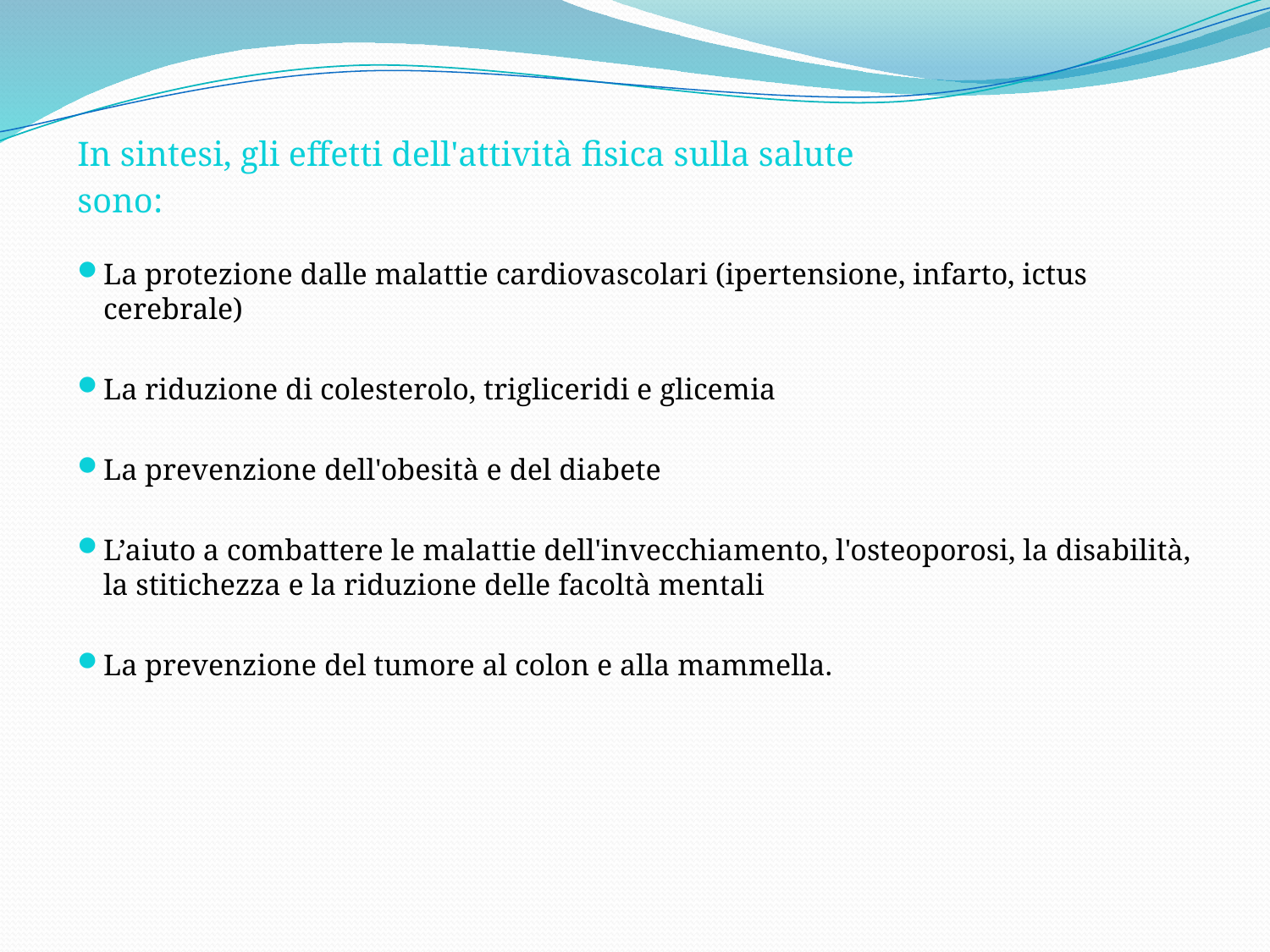

In sintesi, gli effetti dell'attività fisica sulla salute
sono:

La protezione dalle malattie cardiovascolari (ipertensione, infarto, ictus cerebrale)

La riduzione di colesterolo, trigliceridi e glicemia

La prevenzione dell'obesità e del diabete

L’aiuto a combattere le malattie dell'invecchiamento, l'osteoporosi, la disabilità, la stitichezza e la riduzione delle facoltà mentali

La prevenzione del tumore al colon e alla mammella.